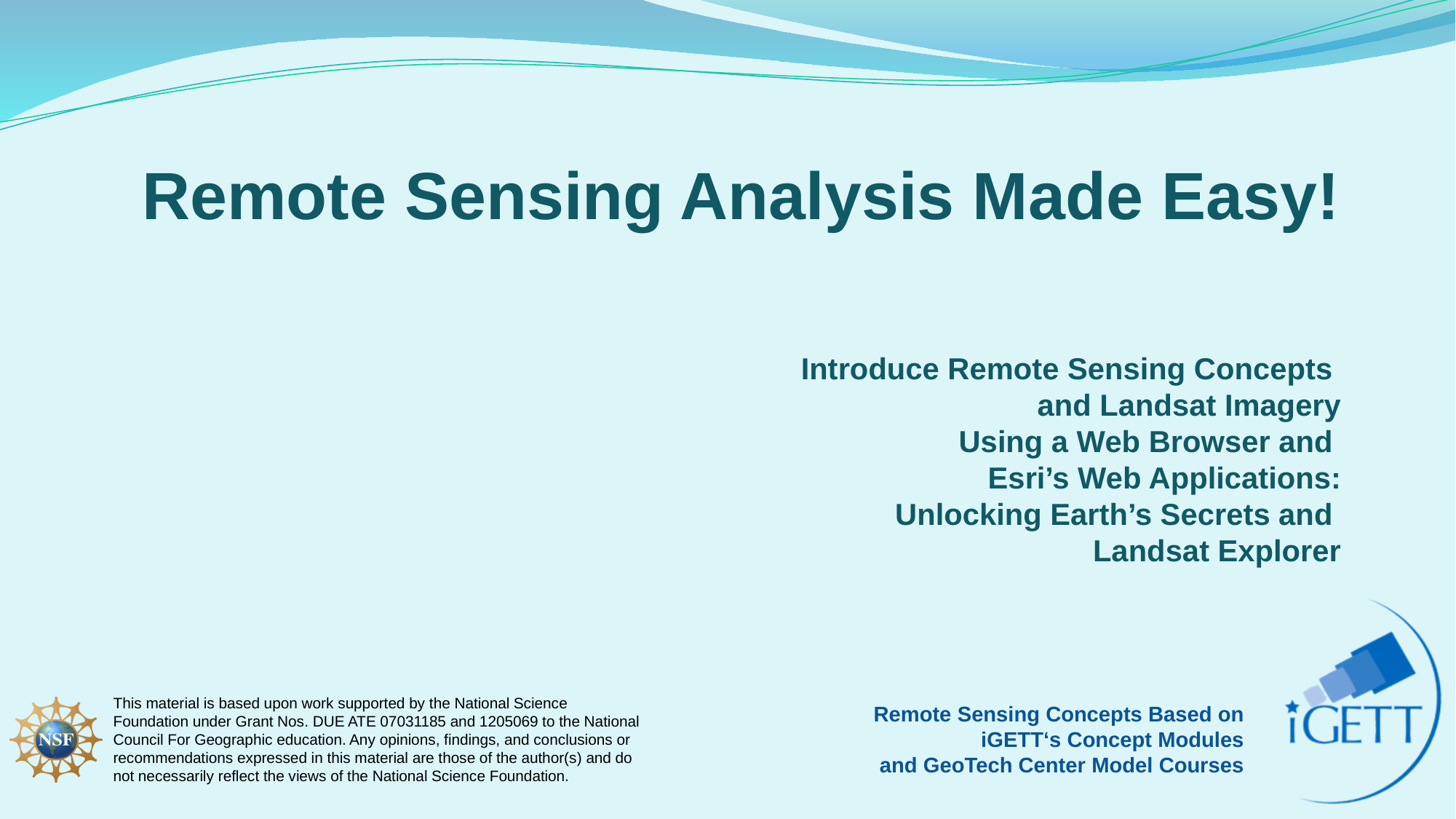

# Remote Sensing Analysis Made Easy! Introduce Remote Sensing Concepts and Landsat Imagery Using a Web Browser and Esri’s Web Applications: Unlocking Earth’s Secrets and Landsat Explorer

Remote Sensing Concepts Based on iGETT‘s Concept Modules
 and GeoTech Center Model Courses